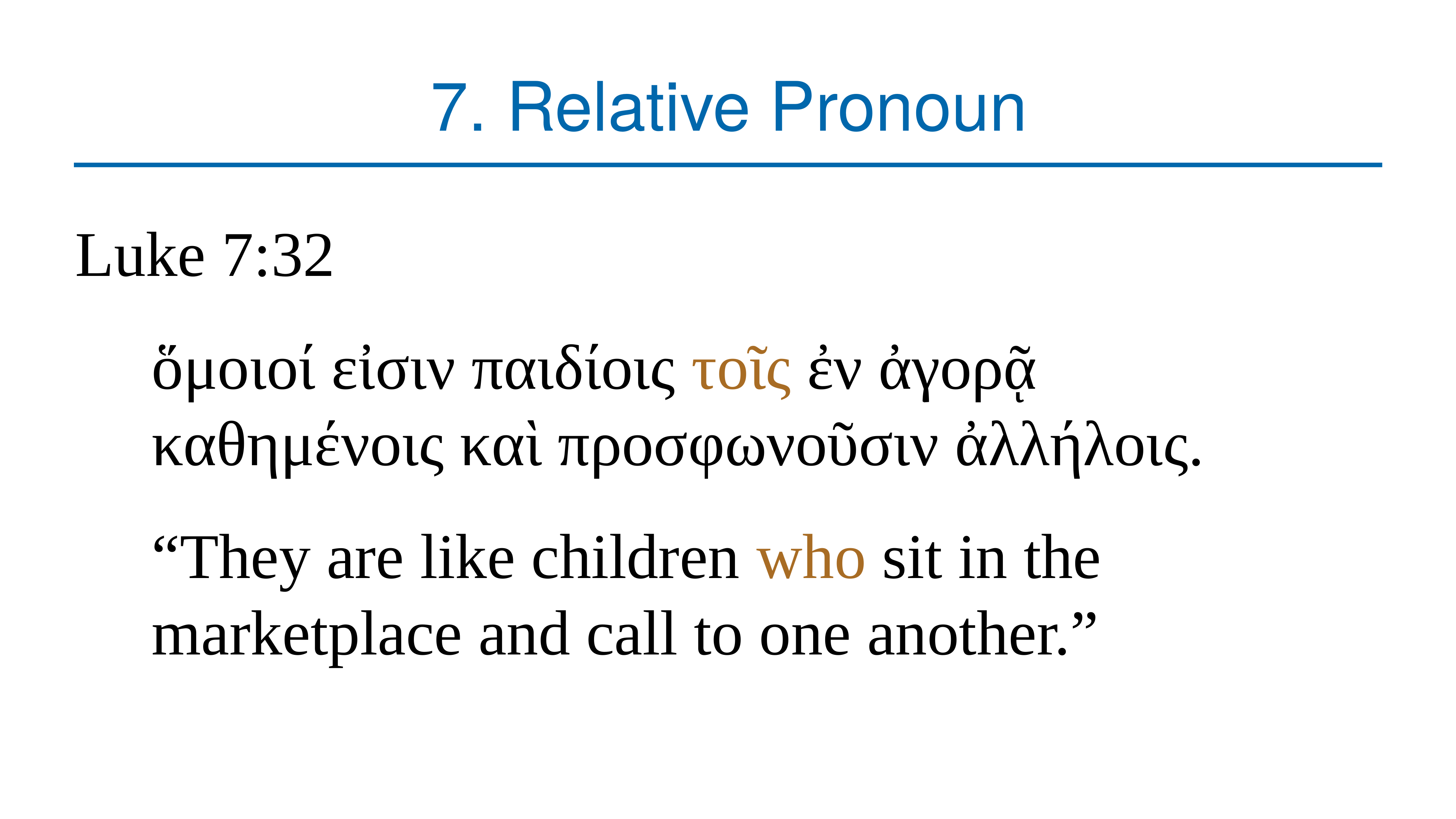

# 7. Relative Pronoun
Luke 7:32
ὅμοιοί εἰσιν παιδίοις τοῖς ἐν ἀγορᾷ καθημένοις καὶ προσφωνοῦσιν ἀλλήλοις.
“They are like children who sit in the marketplace and call to one another.”